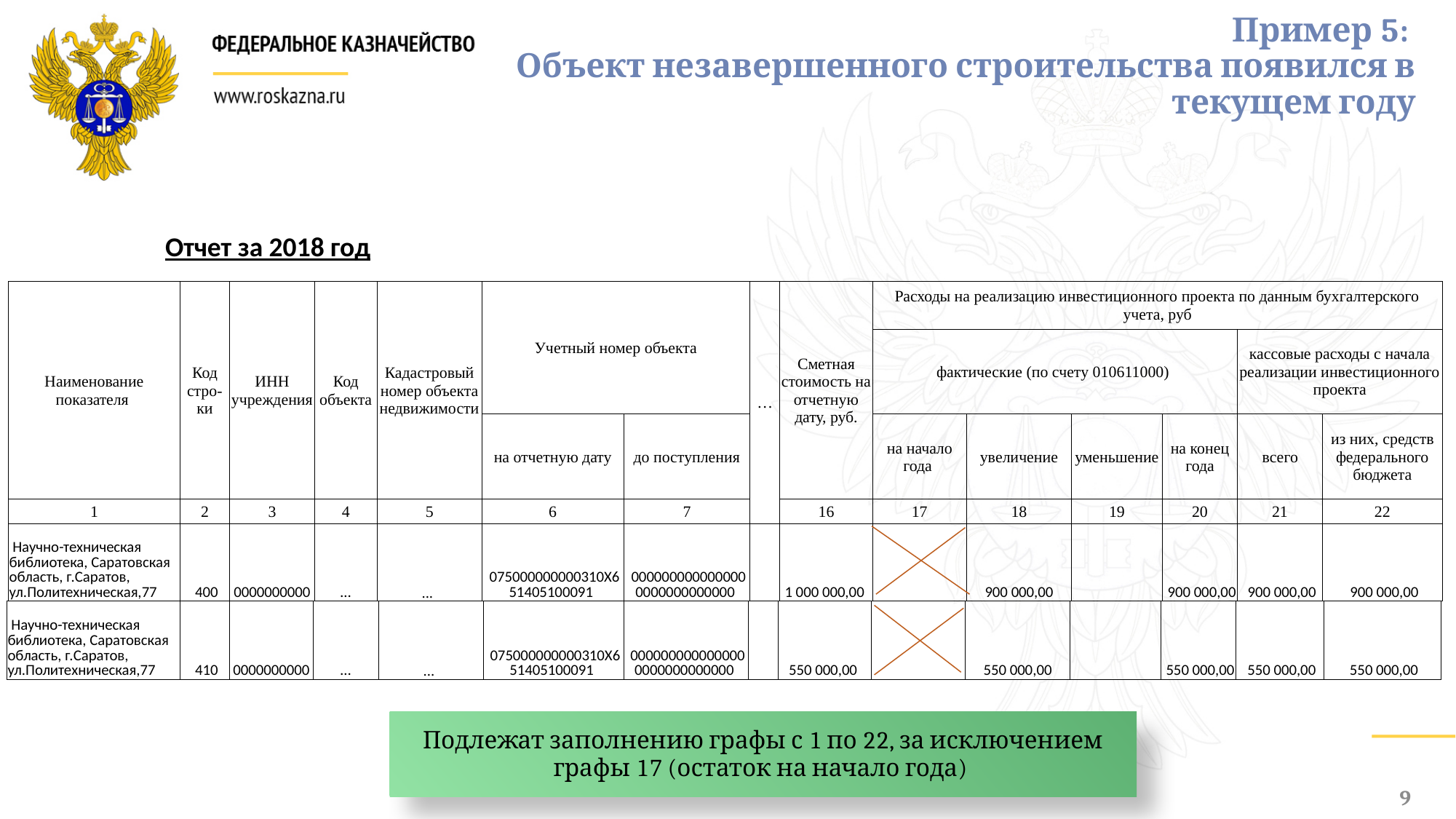

Пример 5:
Объект незавершенного строительства появился в текущем году
Отчет за 2018 год
| Наименование показателя | Код стро- ки | ИНН учреждения | Код объекта | Кадастровый номер объекта недвижимости | Учетный номер объекта |  | … | Сметная стоимость на отчетную дату, руб. | Расходы на реализацию инвестиционного проекта по данным бухгалтерского учета, руб |  |  |  |  |  |
| --- | --- | --- | --- | --- | --- | --- | --- | --- | --- | --- | --- | --- | --- | --- |
|  |  |  |  |  |  |  |  |  | фактические (по счету 010611000) |  |  |  | кассовые расходы с начала реализации инвестиционного проекта |  |
|  |  |  |  |  | на отчетную дату | до поступления |  |  | на начало года | увеличение | уменьшение | на конец года | всего | из них, средств федерального бюджета |
| 1 | 2 | 3 | 4 | 5 | 6 | 7 |  | 16 | 17 | 18 | 19 | 20 | 21 | 22 |
| Научно-техническая библиотека, Саратовская область, г.Саратов, ул.Политехническая,77 | 400 | 0000000000 | … | ... | 075000000000310X651405100091 | 0000000000000000000000000000 |  | 1 000 000,00 |  | 900 000,00 |  | 900 000,00 | 900 000,00 | 900 000,00 |
| Научно-техническая библиотека, Саратовская область, г.Саратов, ул.Политехническая,77 | 410 | 0000000000 | … | ... | 075000000000310X651405100091 | 0000000000000000000000000000 |  | 550 000,00 |  | 550 000,00 |  | 550 000,00 | 550 000,00 | 550 000,00 |
| --- | --- | --- | --- | --- | --- | --- | --- | --- | --- | --- | --- | --- | --- | --- |
Подлежат заполнению графы с 1 по 22, за исключением графы 17 (остаток на начало года)

9